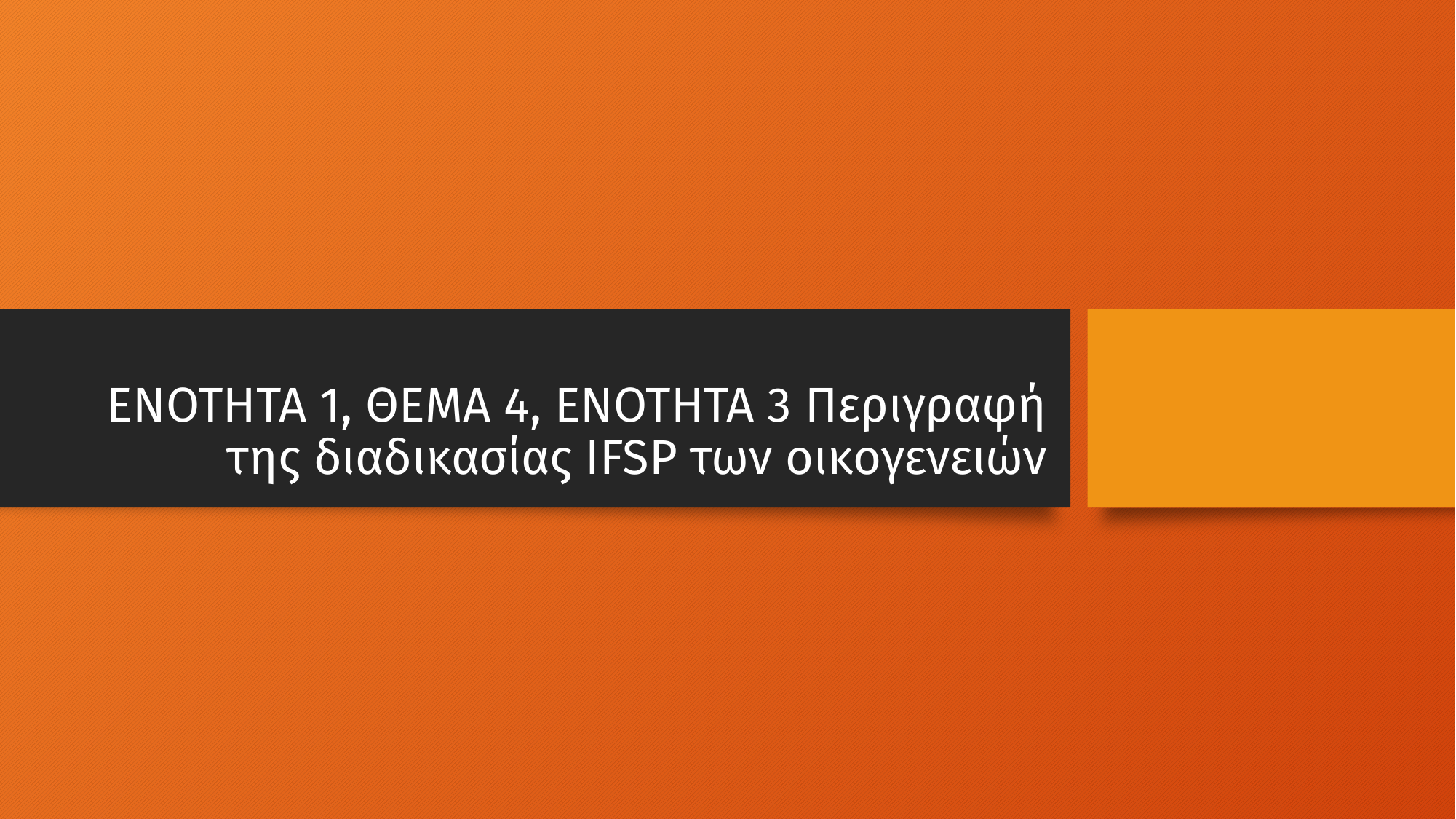

# ΕΝΟΤΗΤΑ 1, ΘΕΜΑ 4, ΕΝΟΤΗΤΑ 3 Περιγραφή της διαδικασίας IFSP των οικογενειών